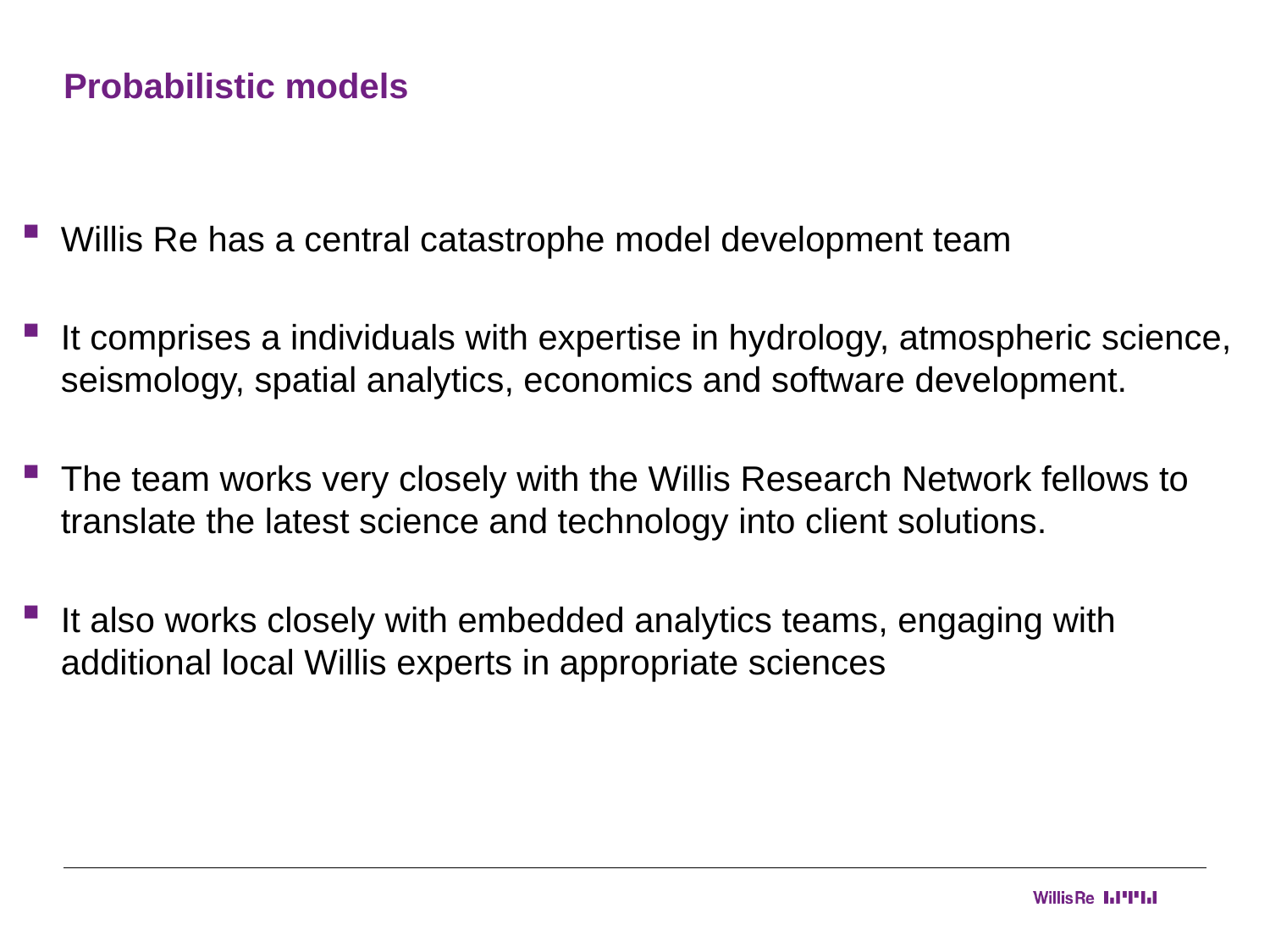

# Probabilistic models
Willis Re has a central catastrophe model development team

It comprises a individuals with expertise in hydrology, atmospheric science, seismology, spatial analytics, economics and software development.

The team works very closely with the Willis Research Network fellows to translate the latest science and technology into client solutions.

It also works closely with embedded analytics teams, engaging with  additional local Willis experts in appropriate sciences